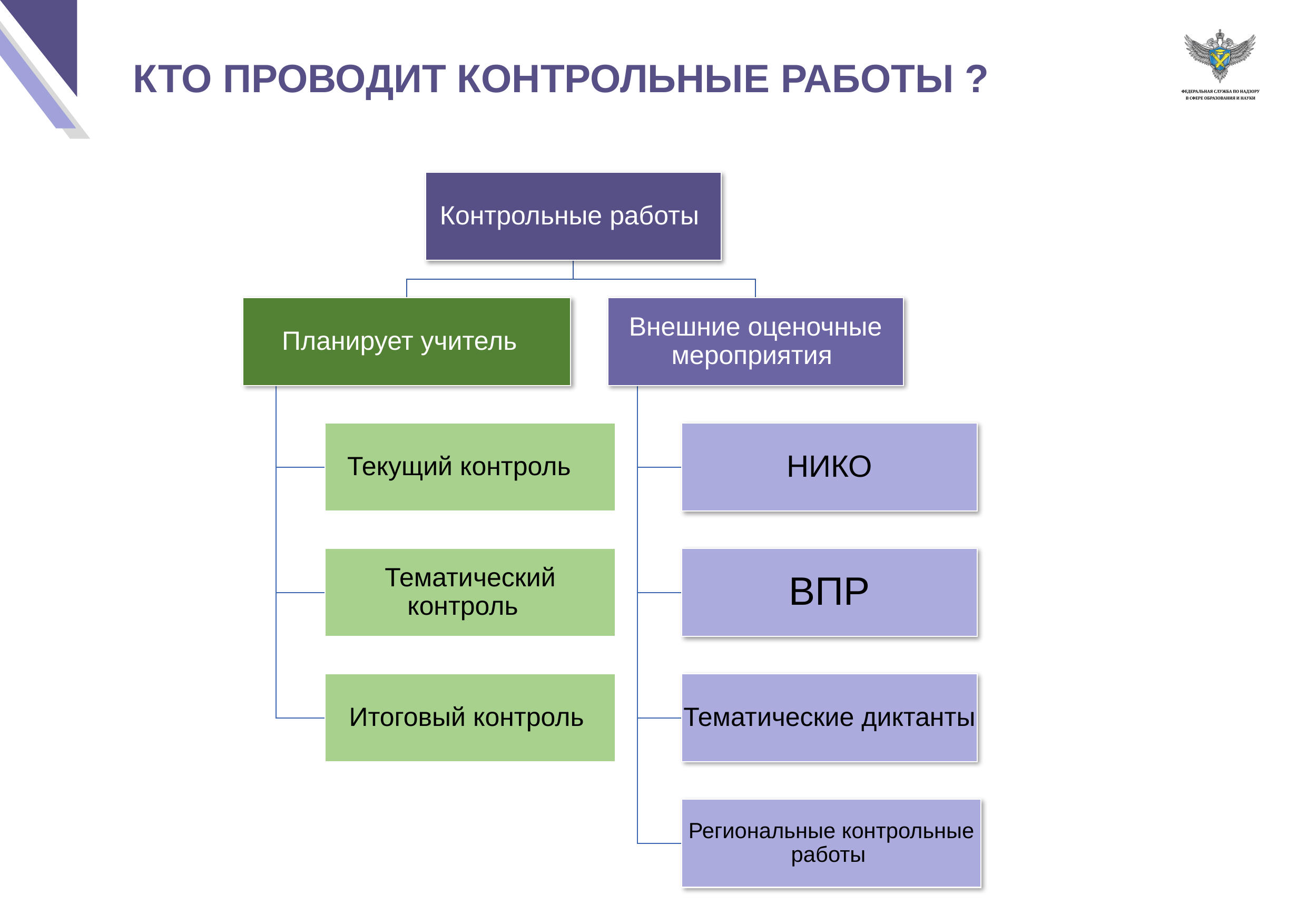

КТО ПРОВОДИТ КОНТРОЛЬНЫЕ РАБОТЫ ?
Контрольные работы
Планирует учитель
Текущий контроль
Тематический контроль
Итоговый контроль
Внешние оценочные мероприятия
НИКО
ВПР
Тематические диктанты
Региональные контрольные работы